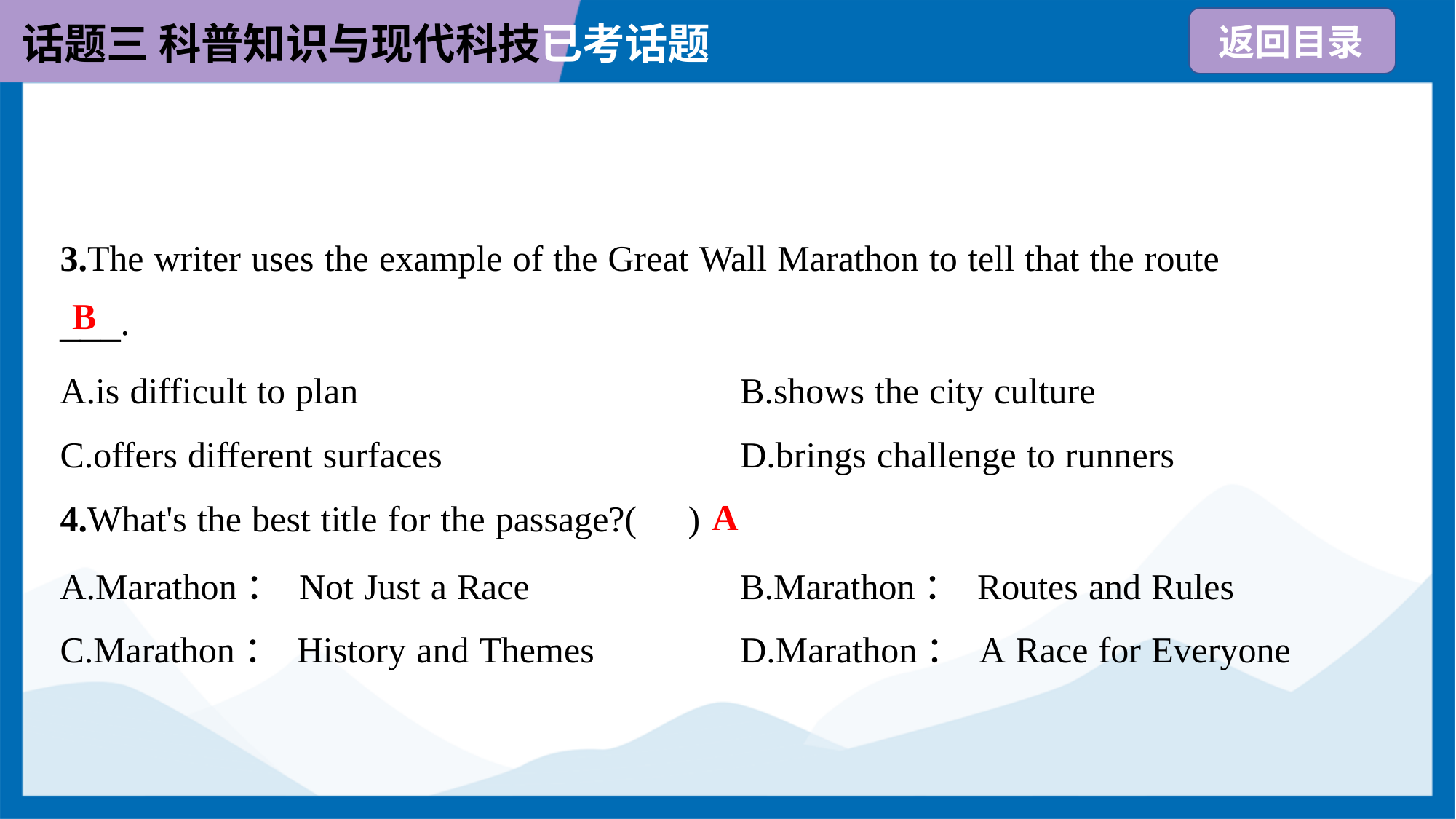

3.The writer uses the example of the Great Wall Marathon to tell that the route
___.
B
A.is difficult to plan	B.shows the city culture
C.offers different surfaces	D.brings challenge to runners
A
4.What's the best title for the passage?(     )
A.Marathon： Not Just a Race	B.Marathon： Routes and Rules
C.Marathon： History and Themes	D.Marathon： A Race for Everyone